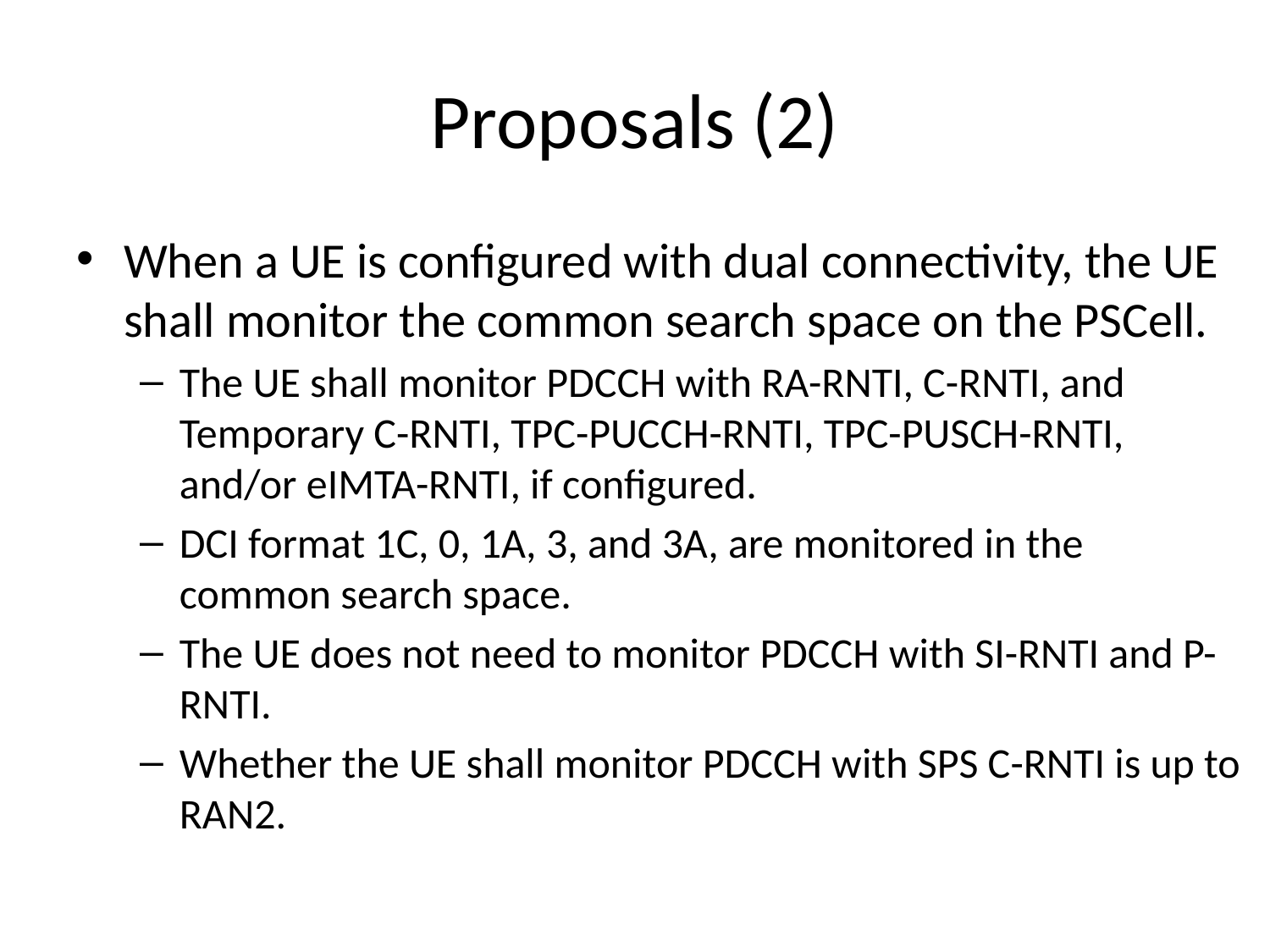

# Proposals (2)
When a UE is configured with dual connectivity, the UE shall monitor the common search space on the PSCell.
The UE shall monitor PDCCH with RA-RNTI, C-RNTI, and Temporary C-RNTI, TPC-PUCCH-RNTI, TPC-PUSCH-RNTI, and/or eIMTA-RNTI, if configured.
DCI format 1C, 0, 1A, 3, and 3A, are monitored in the common search space.
The UE does not need to monitor PDCCH with SI-RNTI and P-RNTI.
Whether the UE shall monitor PDCCH with SPS C-RNTI is up to RAN2.